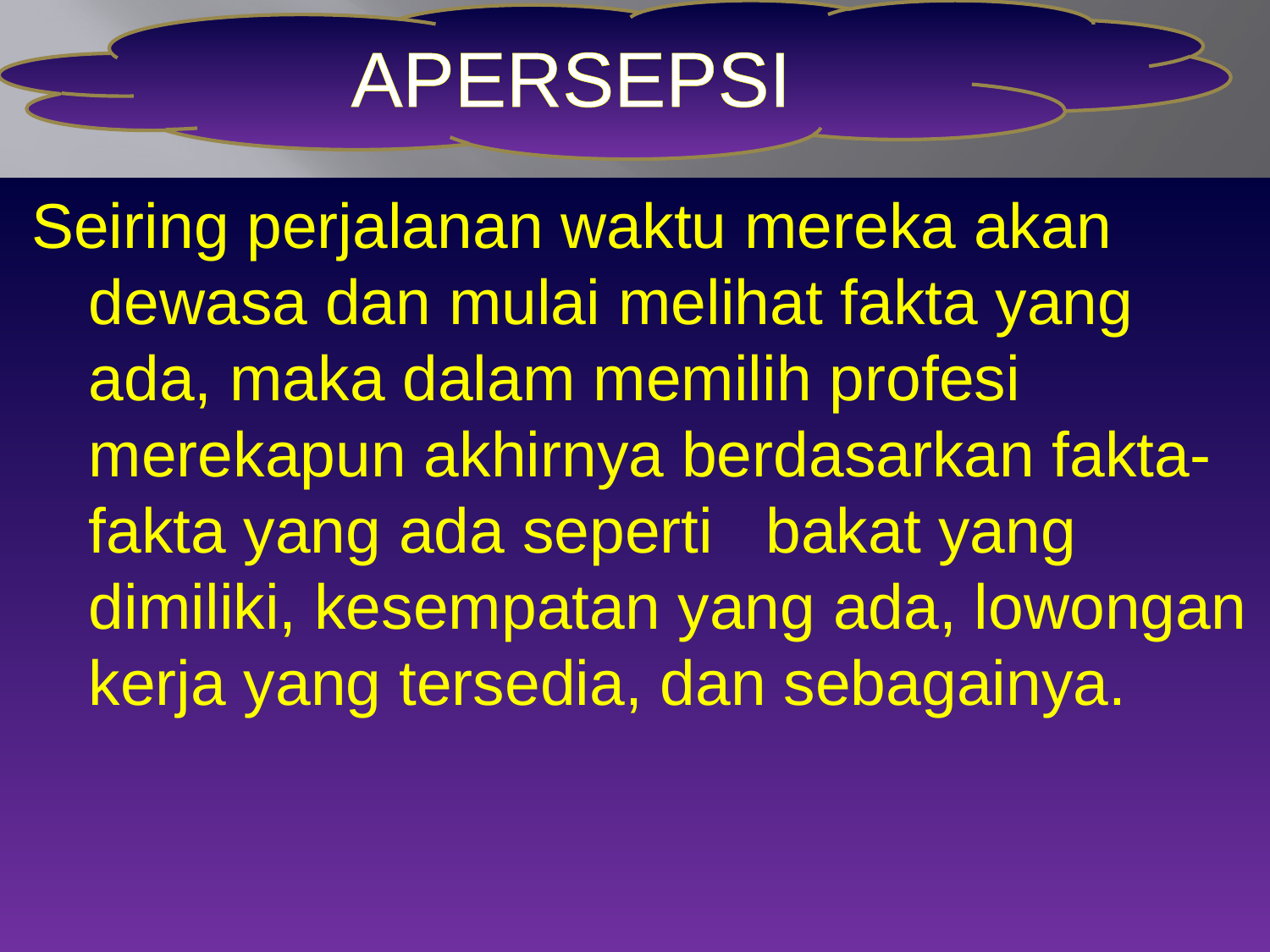

APERSEPSI
# .
Seiring perjalanan waktu mereka akan dewasa dan mulai melihat fakta yang ada, maka dalam memilih profesi merekapun akhirnya berdasarkan fakta-fakta yang ada seperti   bakat yang dimiliki, kesempatan yang ada, lowongan kerja yang tersedia, dan sebagainya.